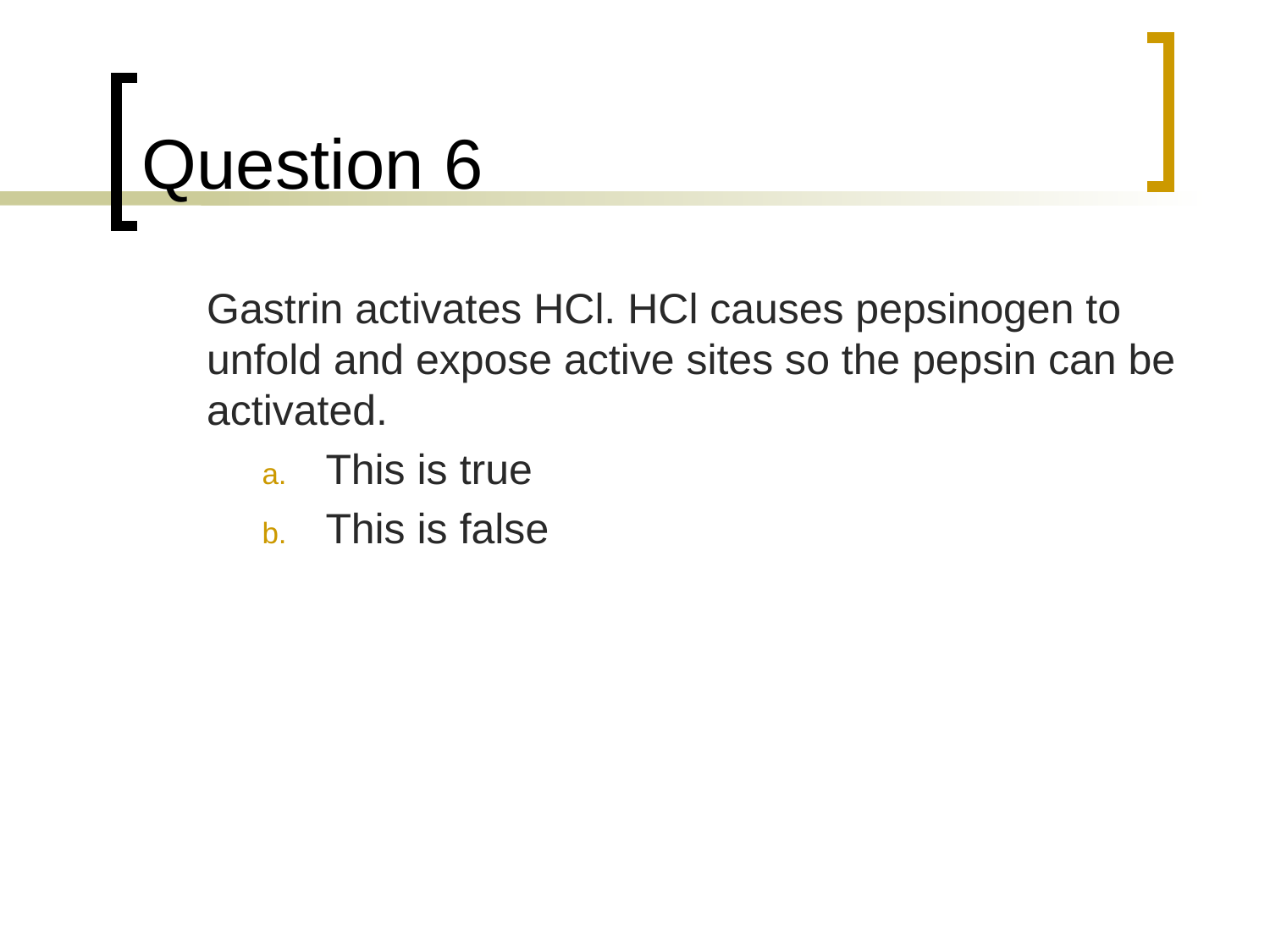

# Question 6
	Gastrin activates HCl. HCl causes pepsinogen to unfold and expose active sites so the pepsin can be activated.
This is true
This is false